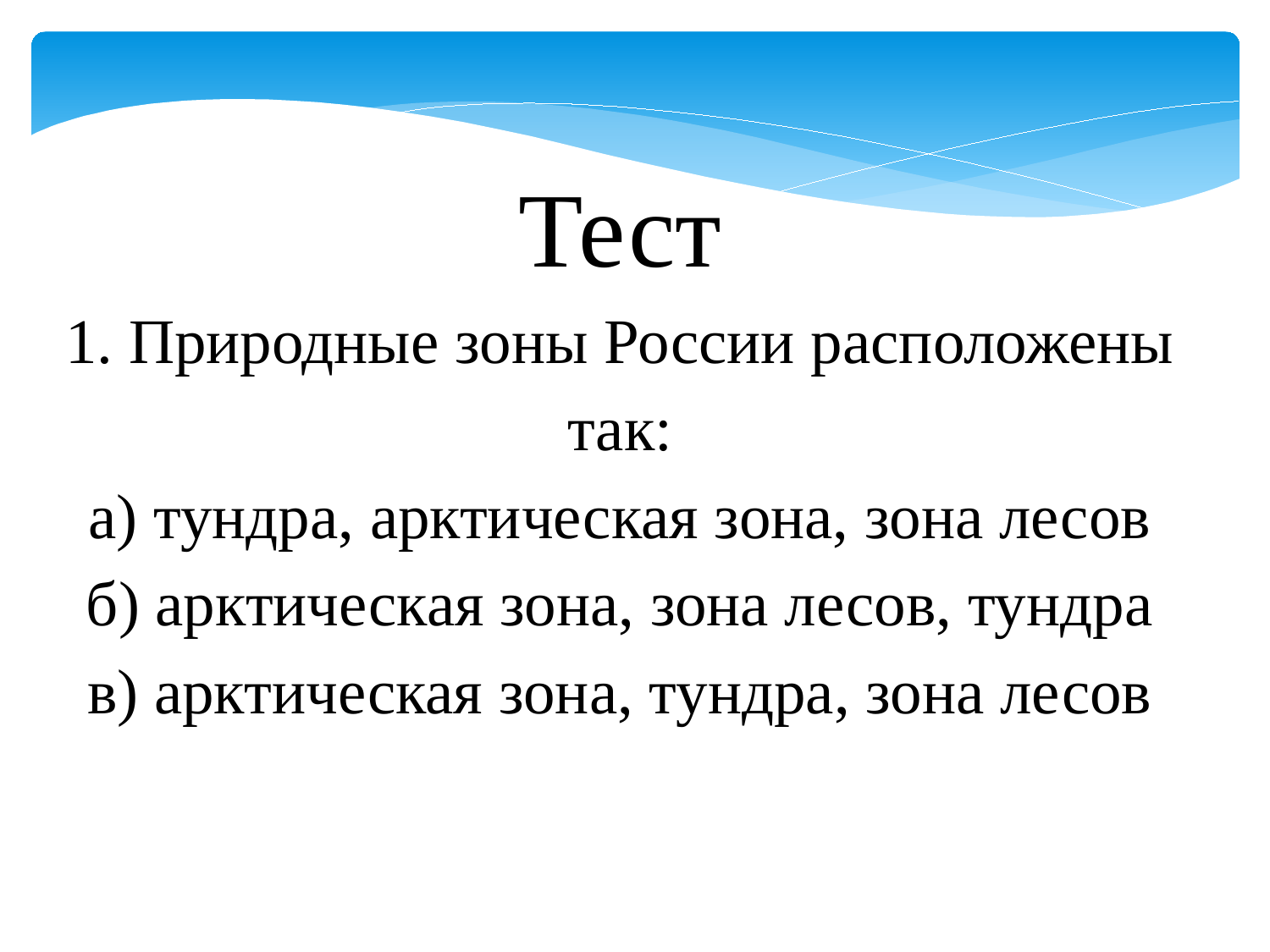

Тест
1. Природные зоны России расположены так:
а) тундра, арктическая зона, зона лесов
б) арктическая зона, зона лесов, тундра
в) арктическая зона, тундра, зона лесов